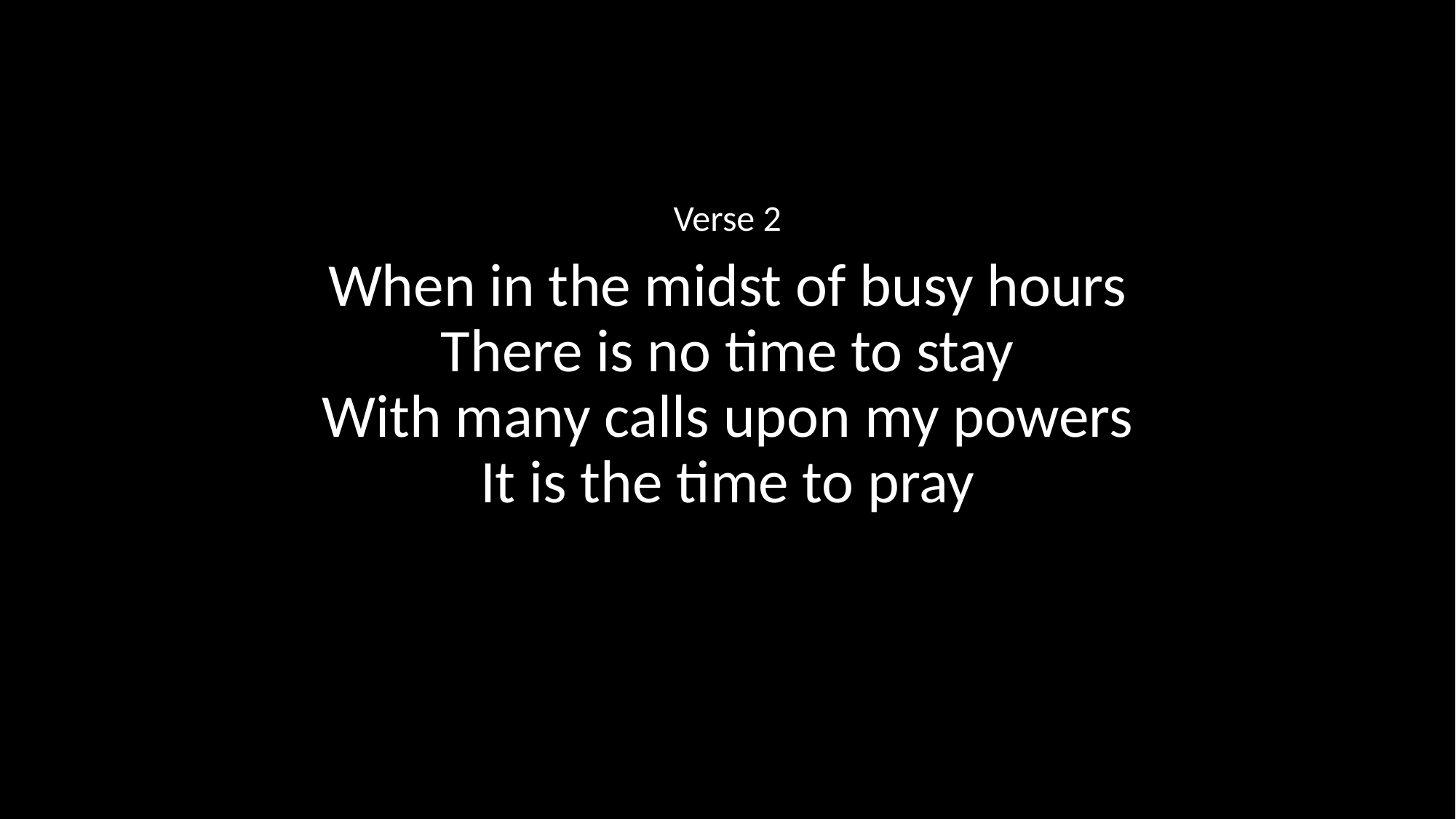

Verse 2
When in the midst of busy hours
There is no time to stay
With many calls upon my powers
It is the time to pray